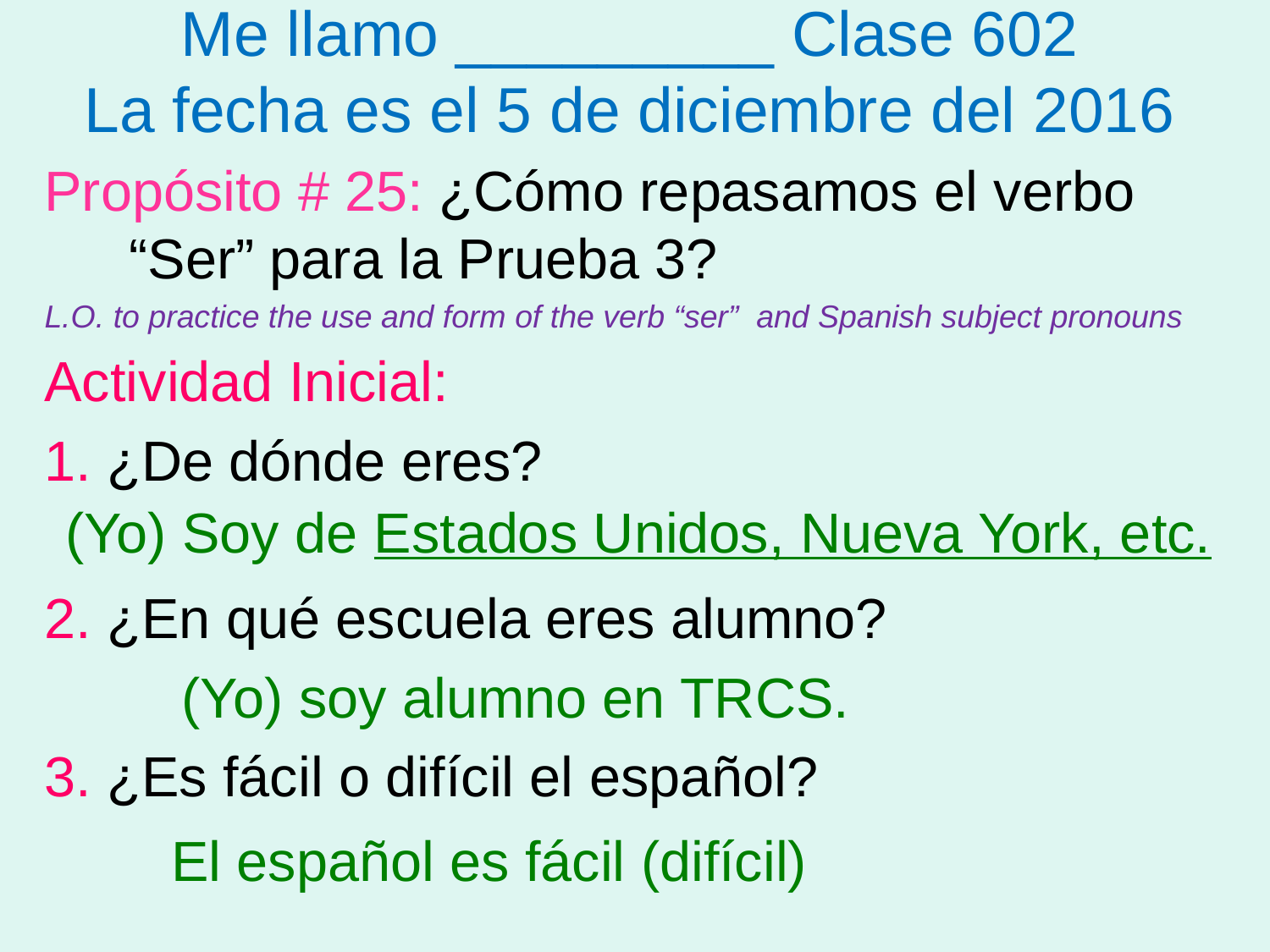

# Me llamo _________ Clase 602 La fecha es el 5 de diciembre del 2016
Propósito # 25: ¿Cómo repasamos el verbo “Ser” para la Prueba 3?
L.O. to practice the use and form of the verb “ser”  and Spanish subject pronouns
Actividad Inicial:
1. ¿De dónde eres?

2. ¿En qué escuela eres alumno?

3. ¿Es fácil o difícil el español?
(Yo) Soy de Estados Unidos, Nueva York, etc.
(Yo) soy alumno en TRCS.
El español es fácil (difícil)